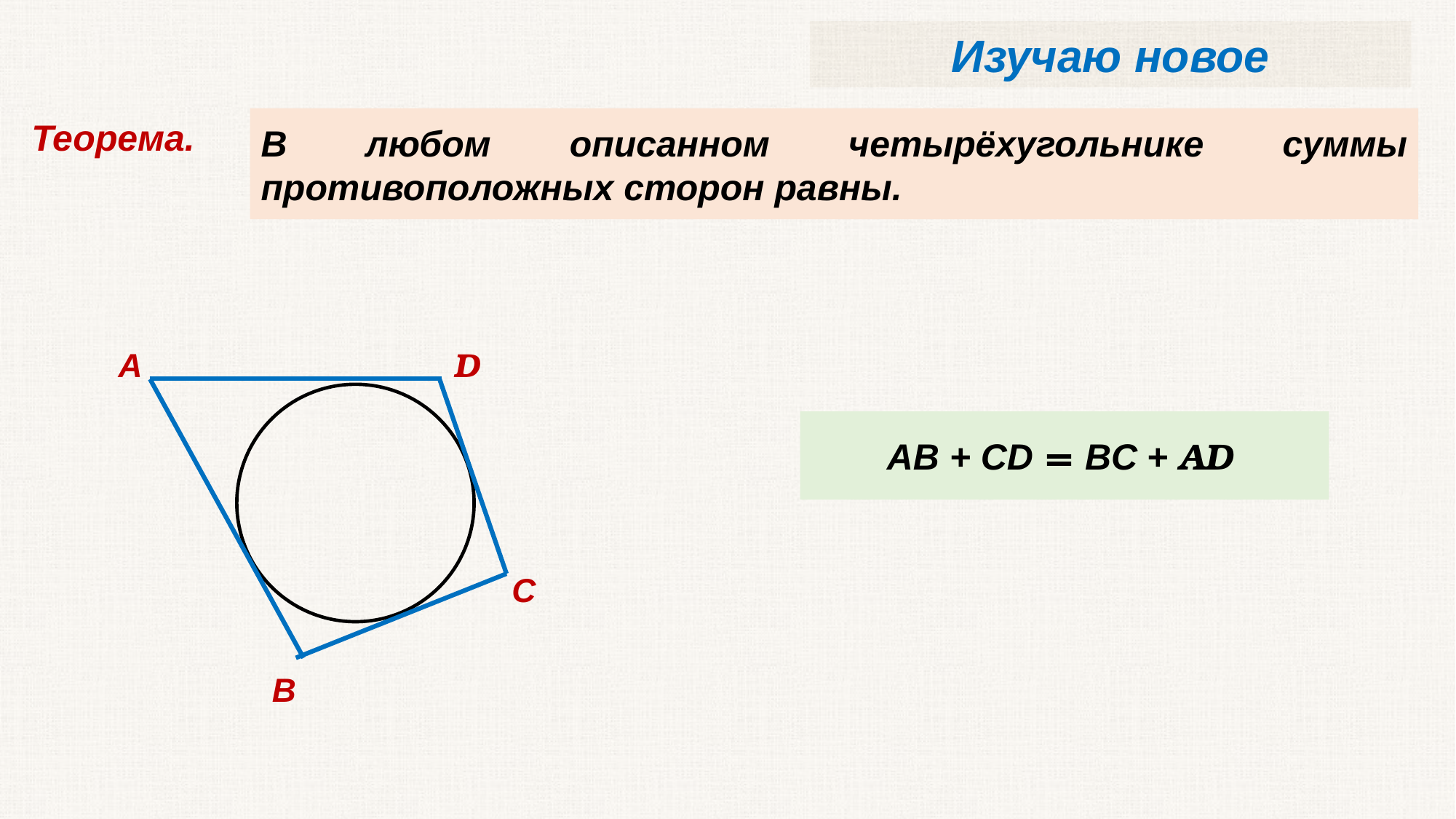

Изучаю новое
Теорема.
В любом описанном четырёхугольнике суммы противоположных сторон равны.
D
А

АВ + СD = ВC + AD
С
В